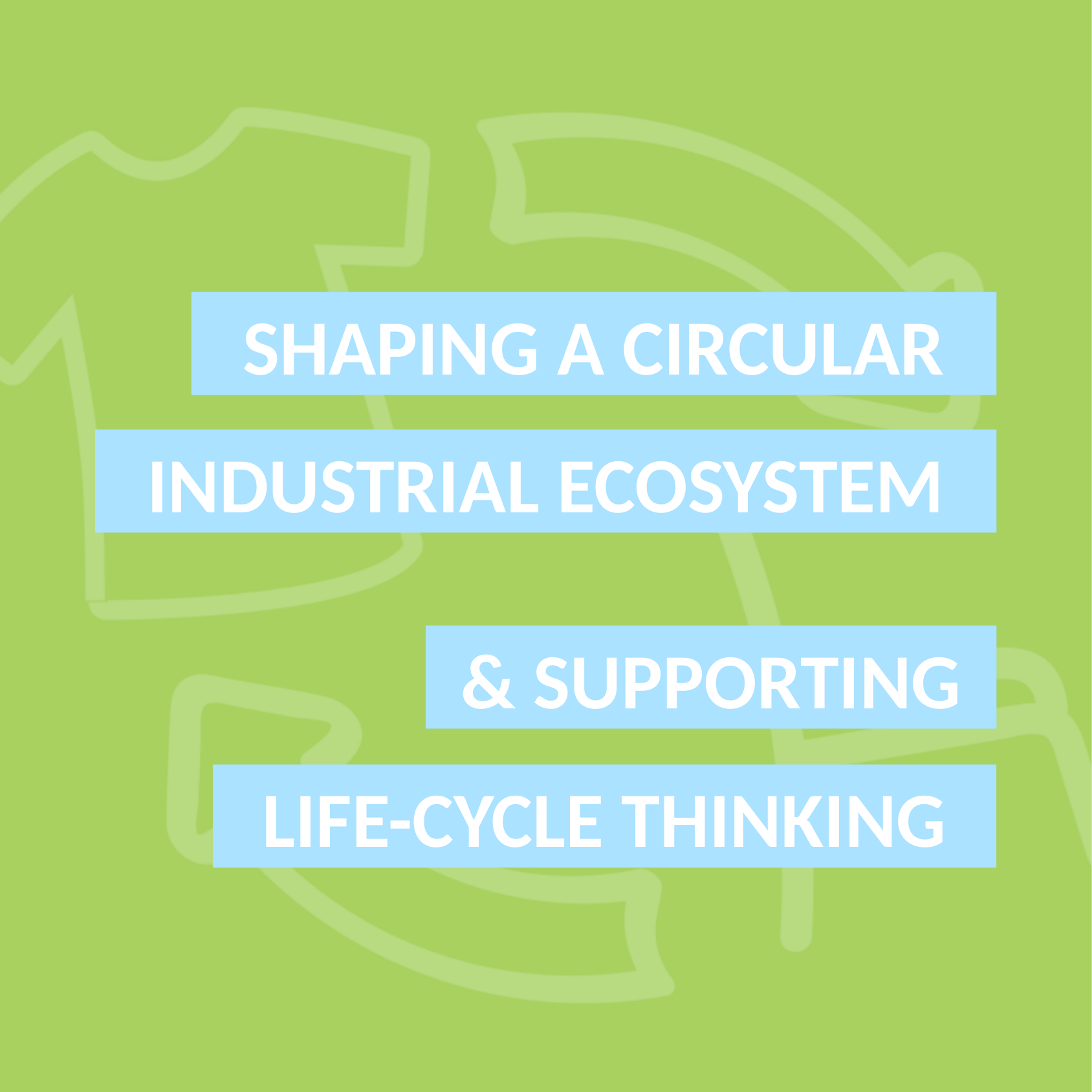

Shaping a circular
industrial ecosystem
& supporting
life-cycle thinking